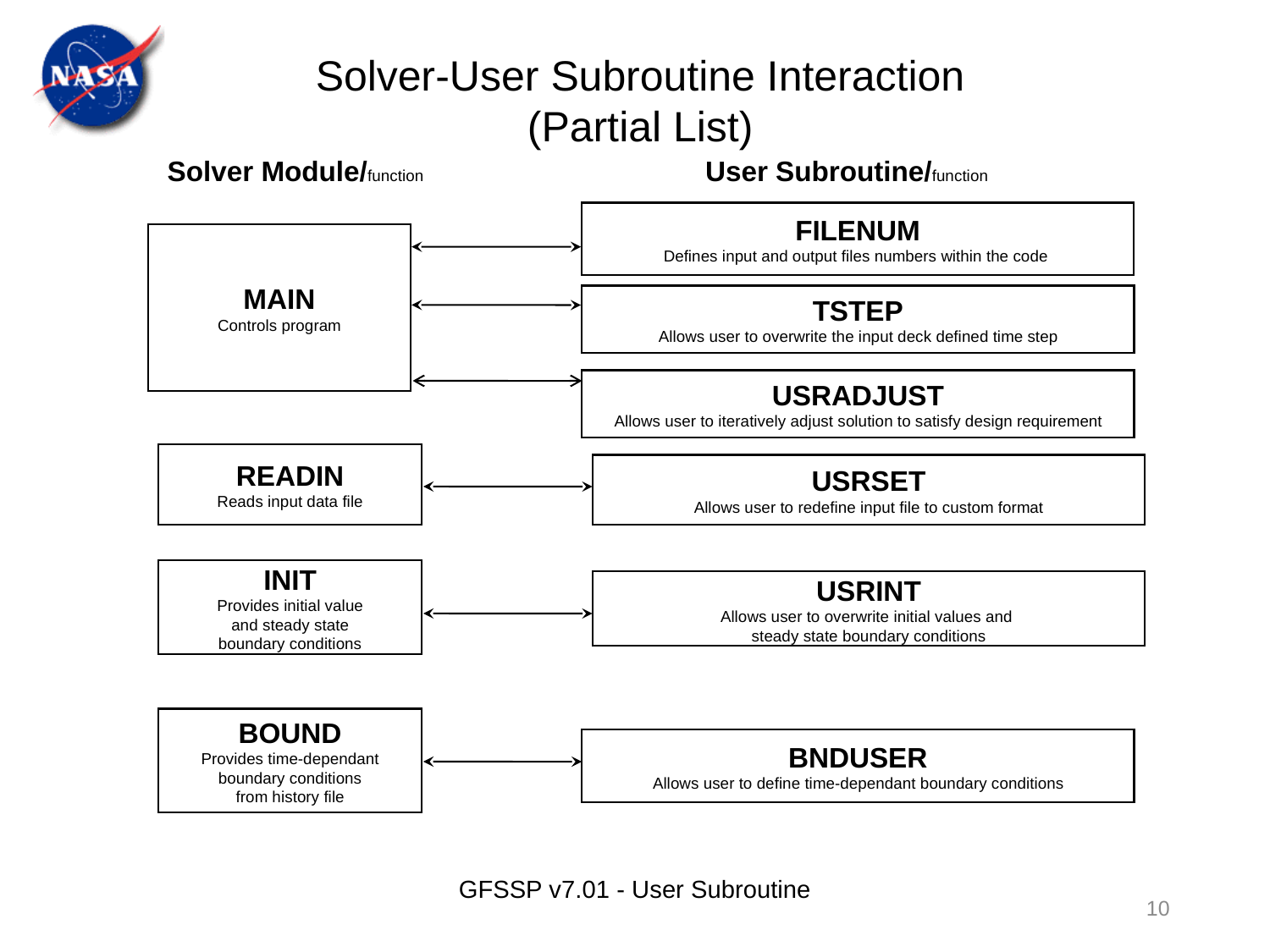

Solver-User Subroutine Interaction (Partial List)
Solver Module/function
User Subroutine/function
FILENUM
Defines input and output files numbers within the code
MAIN
Controls program

TSTEP
Allows user to overwrite the input deck defined time step

USRADJUST
Allows user to iteratively adjust solution to satisfy design requirement

READIN
Reads input data file
USRSET
Allows user to redefine input file to custom format

INIT
Provides initial value
and steady state
boundary conditions
USRINT
Allows user to overwrite initial values and
steady state boundary conditions

BOUND
Provides time-dependant
boundary conditions
from history file
BNDUSER
Allows user to define time-dependant boundary conditions

GFSSP v7.01 - User Subroutine
10